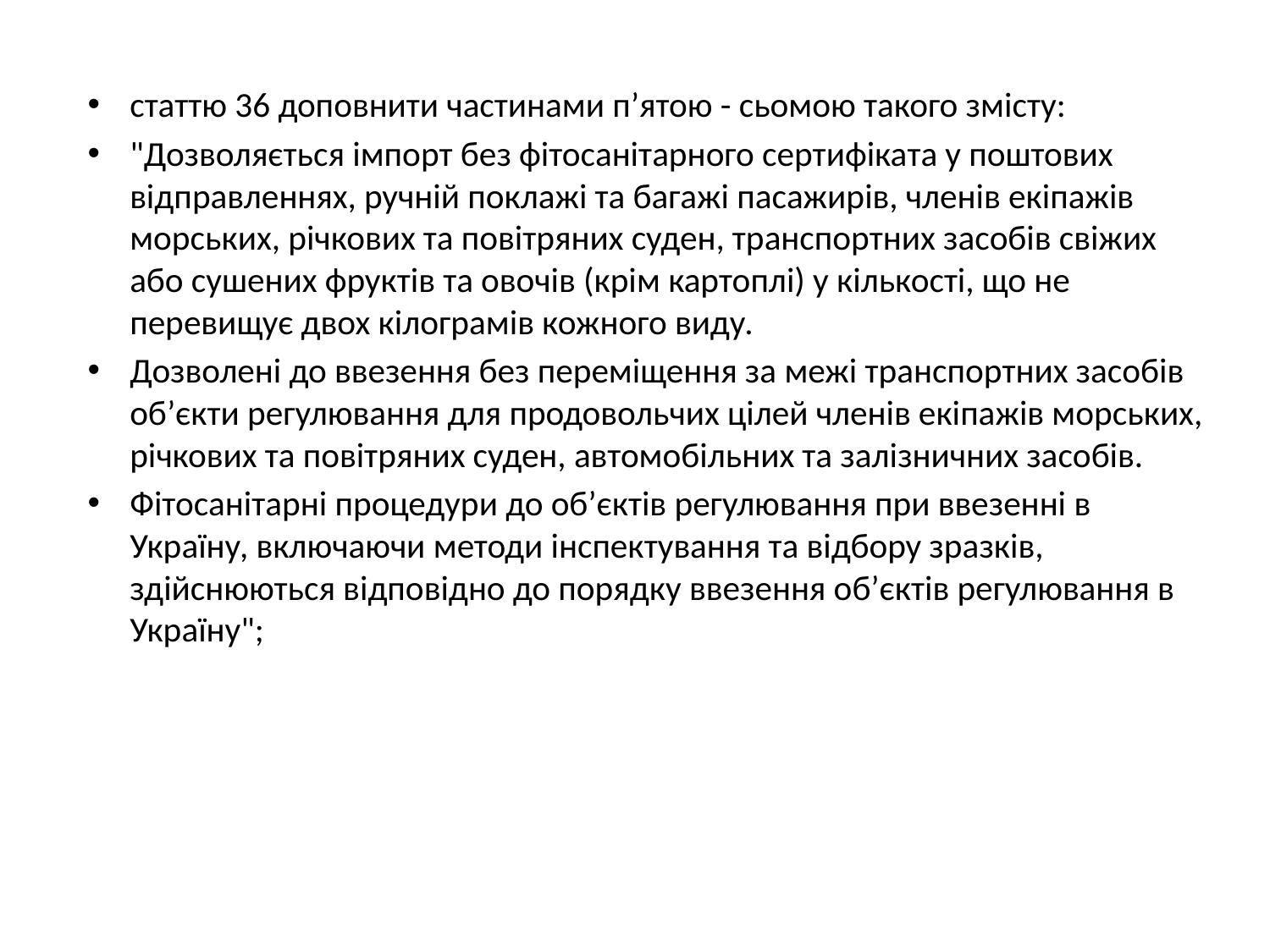

статтю 36 доповнити частинами п’ятою - сьомою такого змісту:
"Дозволяється імпорт без фітосанітарного сертифіката у поштових відправленнях, ручній поклажі та багажі пасажирів, членів екіпажів морських, річкових та повітряних суден, транспортних засобів свіжих або сушених фруктів та овочів (крім картоплі) у кількості, що не перевищує двох кілограмів кожного виду.
Дозволені до ввезення без переміщення за межі транспортних засобів об’єкти регулювання для продовольчих цілей членів екіпажів морських, річкових та повітряних суден, автомобільних та залізничних засобів.
Фітосанітарні процедури до об’єктів регулювання при ввезенні в Україну, включаючи методи інспектування та відбору зразків, здійснюються відповідно до порядку ввезення об’єктів регулювання в Україну";